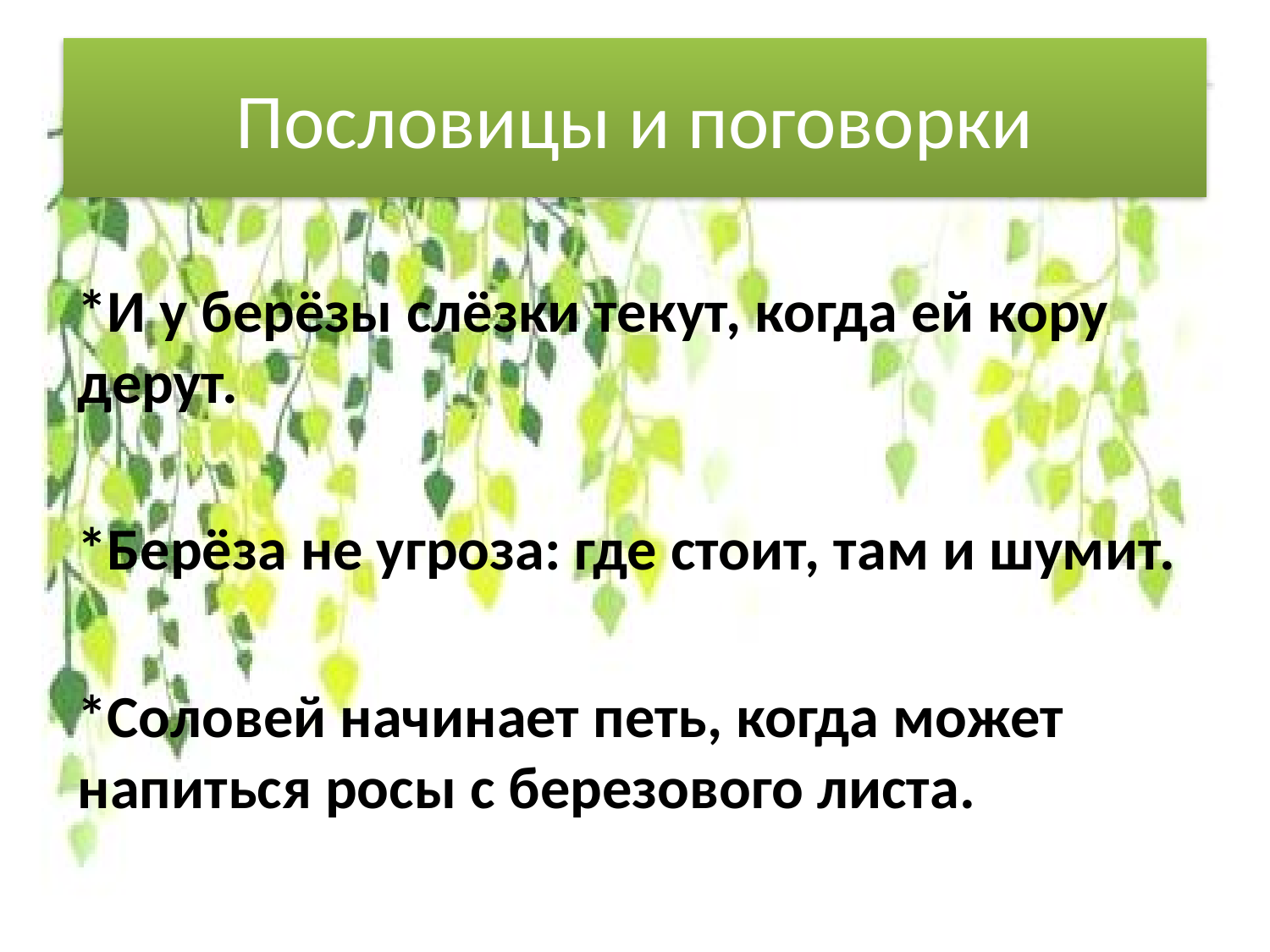

# Пословицы и поговорки
*И у берёзы слёзки текут, когда ей кору дерут.

*Берёза не угроза: где стоит, там и шумит.

*Соловей начинает петь, когда может напиться росы с березового листа.